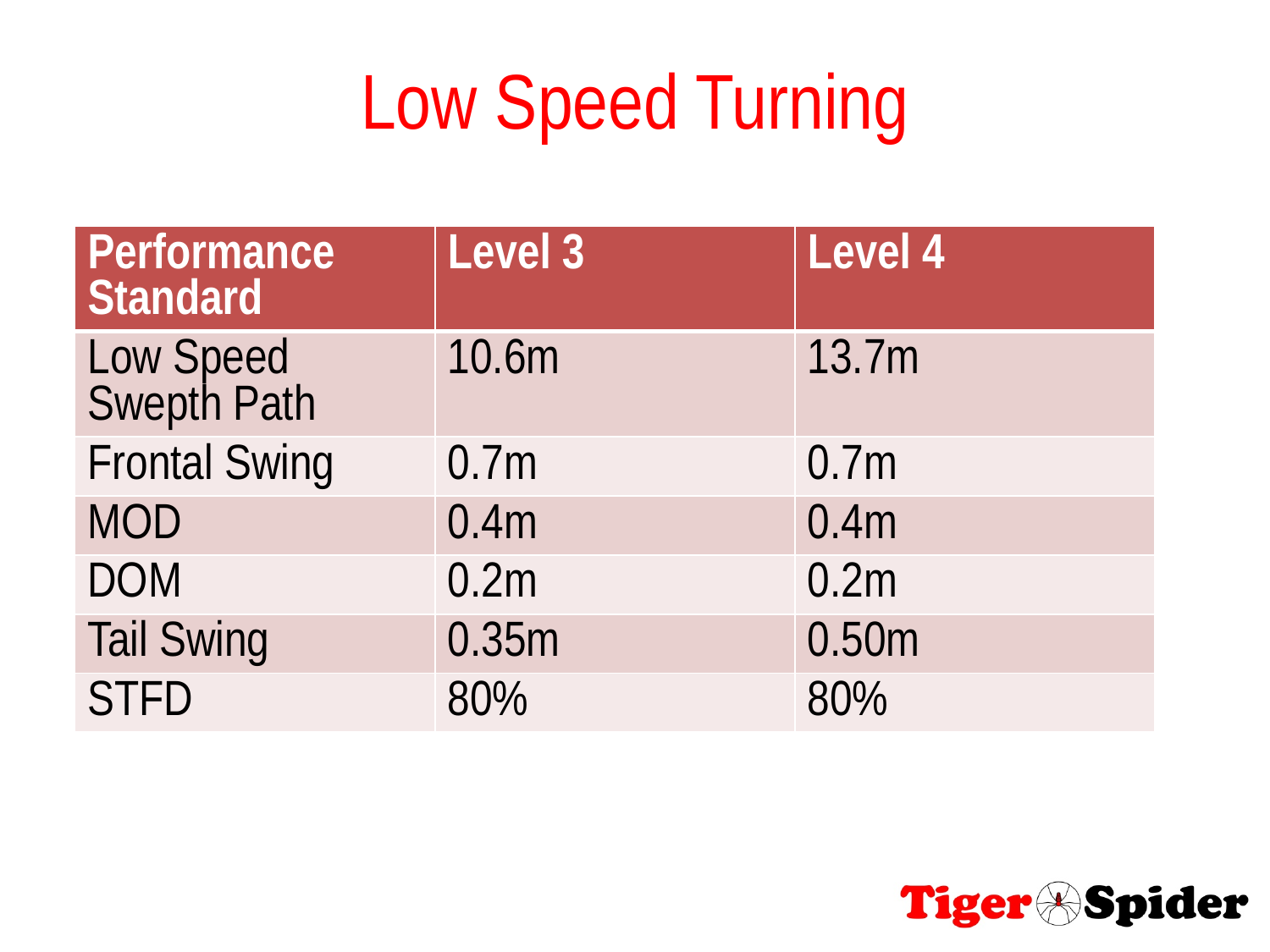

# Low Speed Turning
| Performance Standard | Level 3 | Level 4 |
| --- | --- | --- |
| Low Speed Swepth Path | 10.6m | 13.7m |
| Frontal Swing | 0.7m | 0.7m |
| MOD | 0.4m | 0.4m |
| DOM | 0.2m | 0.2m |
| Tail Swing | 0.35m | 0.50m |
| STFD | 80% | 80% |